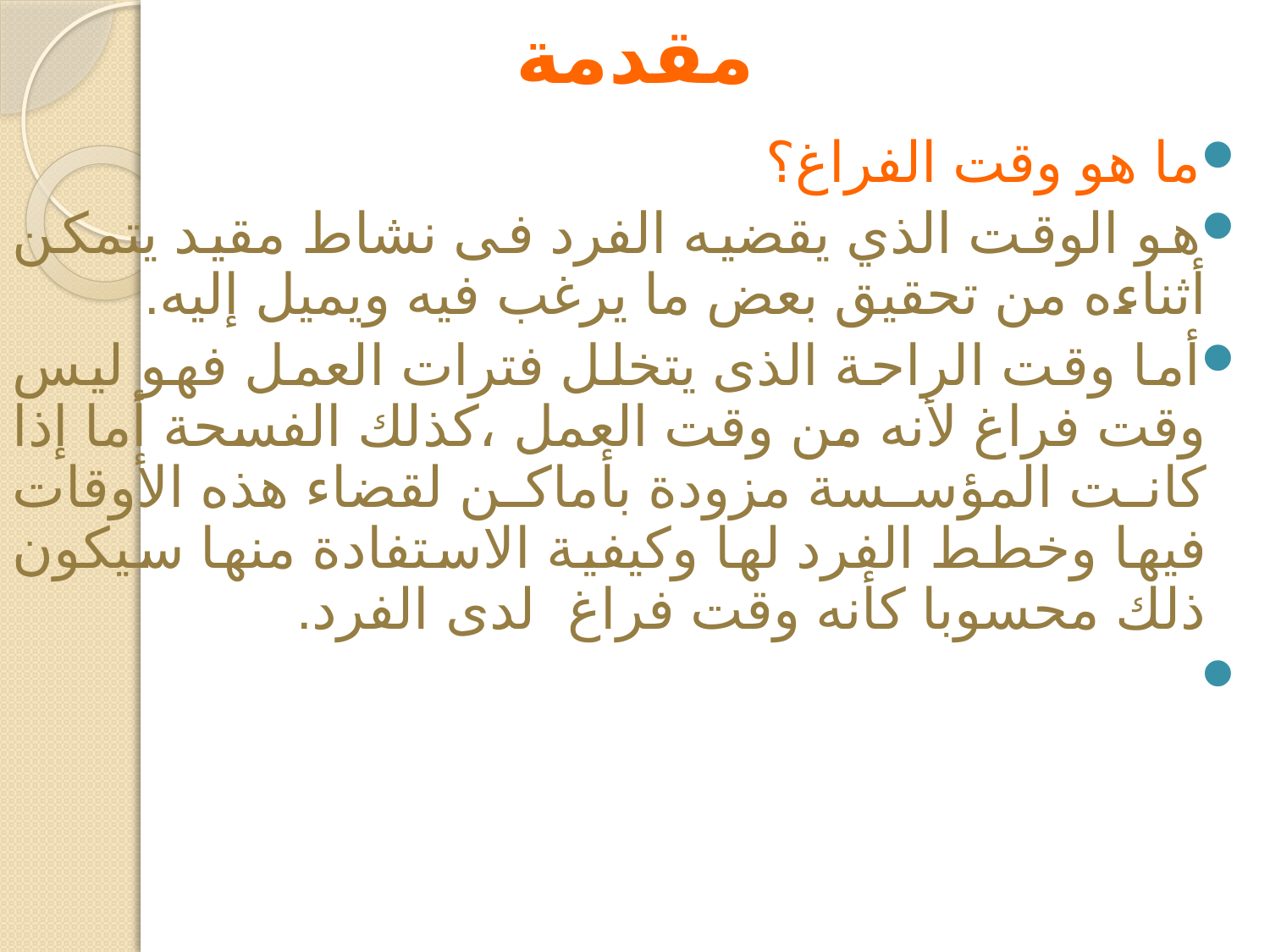

# مقدمة
ما هو وقت الفراغ؟
هو الوقت الذي يقضيه الفرد فى نشاط مقيد يتمكن أثناءه من تحقيق بعض ما يرغب فيه ويميل إليه.
أما وقت الراحة الذى يتخلل فترات العمل فهو ليس وقت فراغ لأنه من وقت العمل ،كذلك الفسحة أما إذا كانت المؤسسة مزودة بأماكن لقضاء هذه الأوقات فيها وخطط الفرد لها وكيفية الاستفادة منها سيكون ذلك محسوبا كأنه وقت فراغ  لدى الفرد.